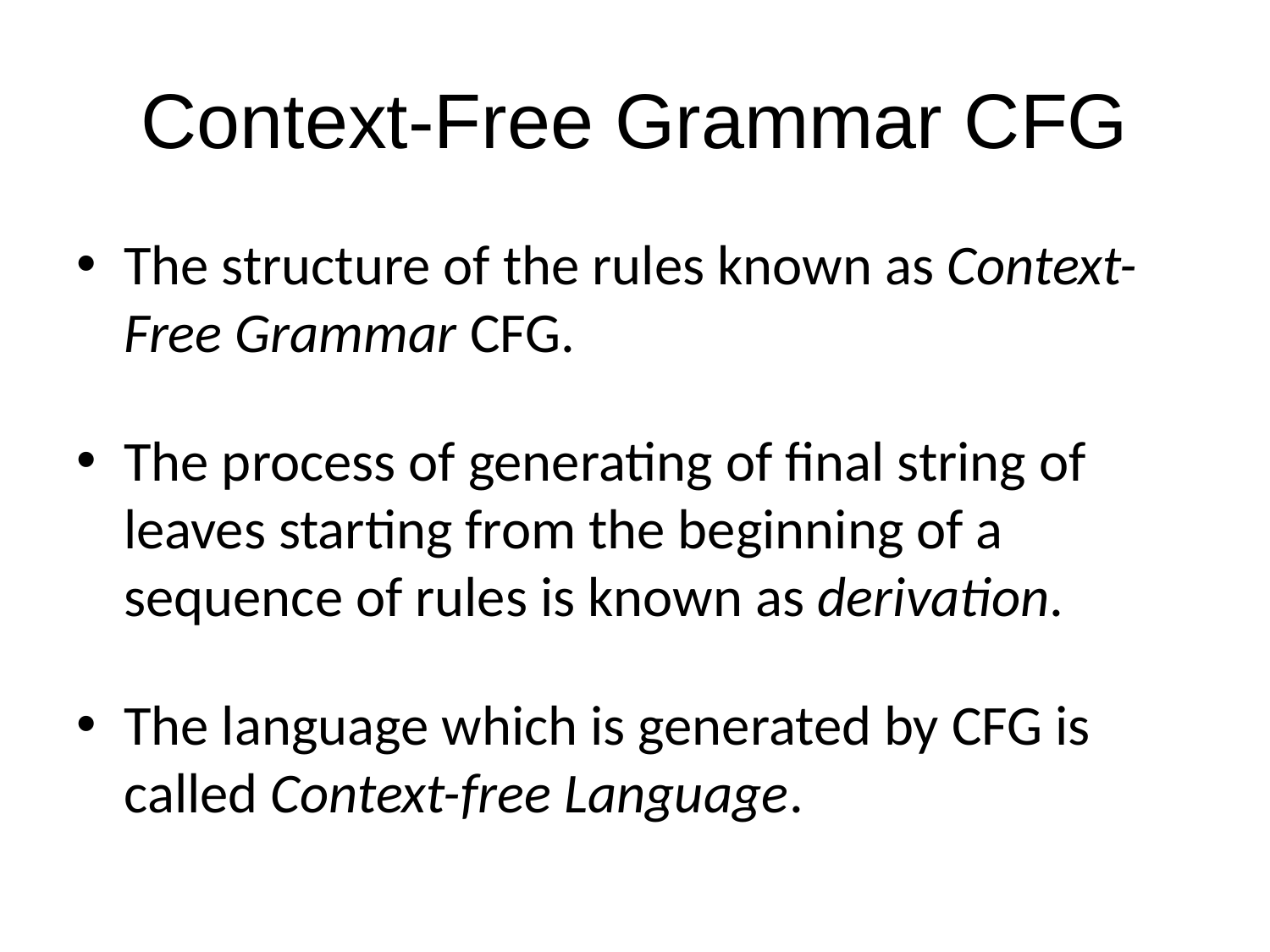

# Context-Free Grammar CFG
The structure of the rules known as Context-Free Grammar CFG.

The process of generating of final string of leaves starting from the beginning of a sequence of rules is known as derivation.

The language which is generated by CFG is called Context-free Language.